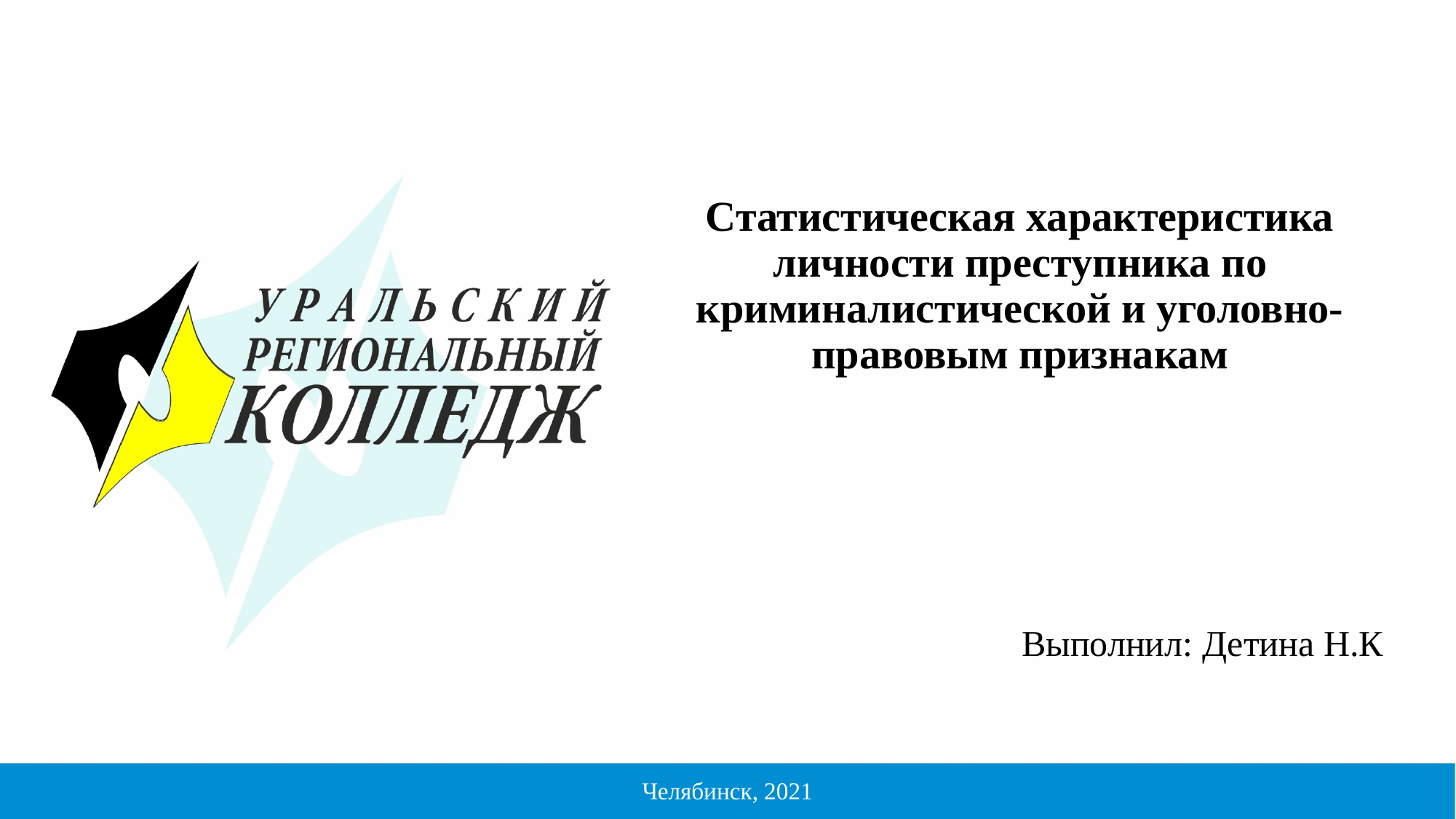

# Статистическая характеристика личности преступника по криминалистической и уголовно-правовым признакам
Выполнил: Детина Н.К
Челябинск, 2021